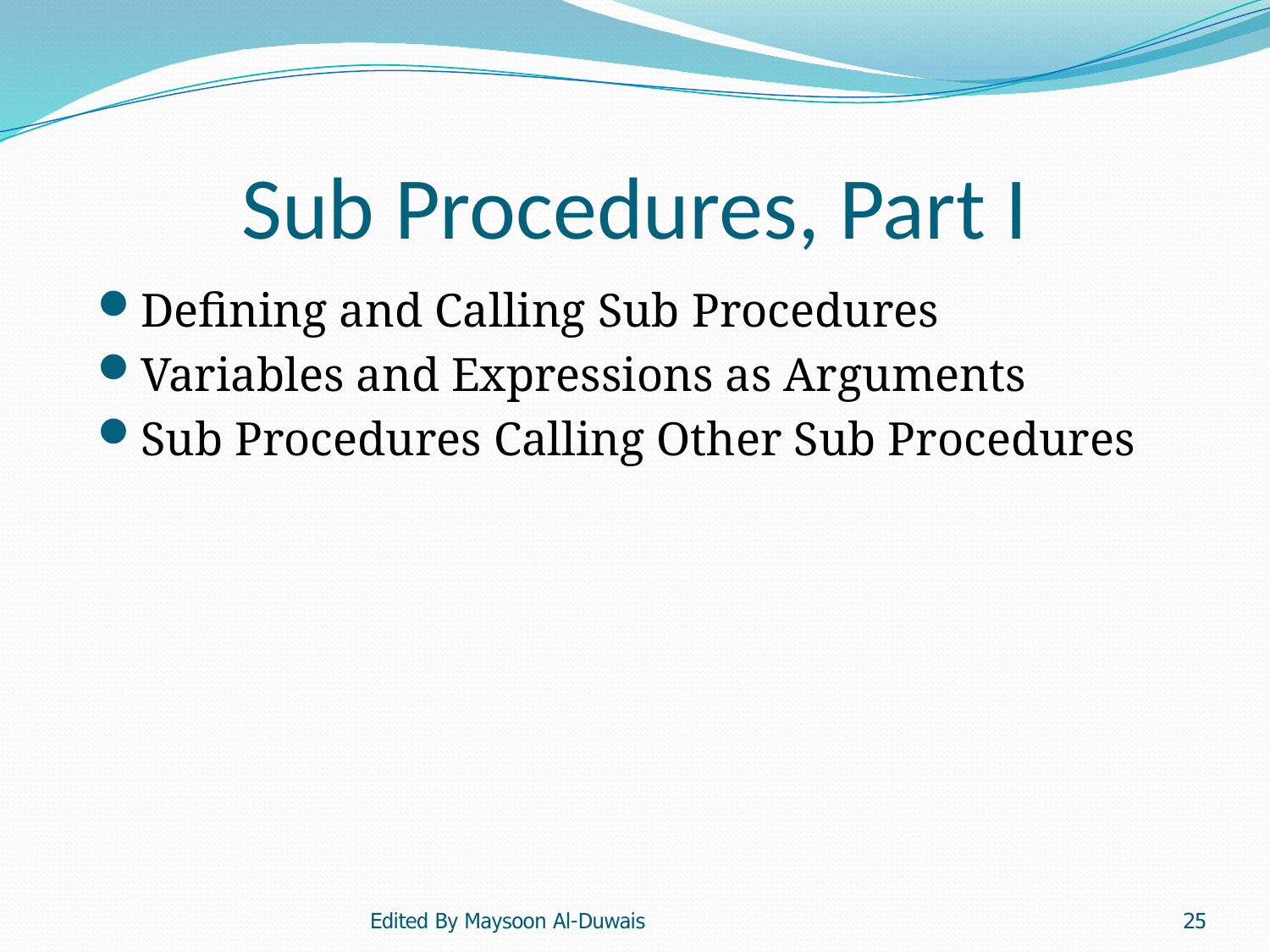

# Sub Procedures, Part I
Defining and Calling Sub Procedures
Variables and Expressions as Arguments
Sub Procedures Calling Other Sub Procedures
Edited By Maysoon Al-Duwais
25